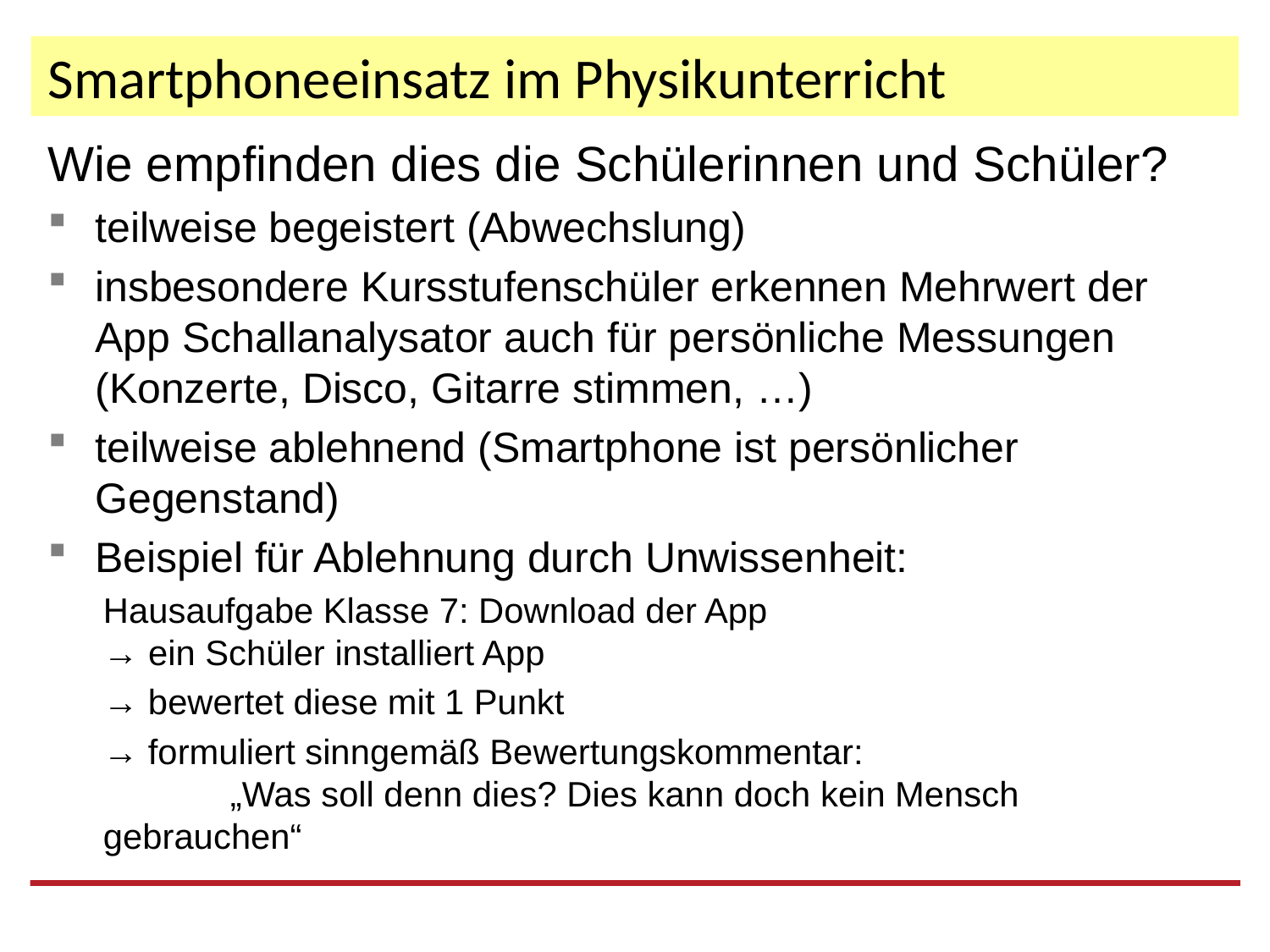

# Smartphoneeinsatz im Physikunterricht
Wie empfinden dies die Schülerinnen und Schüler?
teilweise begeistert (Abwechslung)
insbesondere Kursstufenschüler erkennen Mehrwert der App Schallanalysator auch für persönliche Messungen (Konzerte, Disco, Gitarre stimmen, …)
teilweise ablehnend (Smartphone ist persönlicher Gegenstand)
Beispiel für Ablehnung durch Unwissenheit:
Hausaufgabe Klasse 7: Download der App
→ ein Schüler installiert App
→ bewertet diese mit 1 Punkt
→ formuliert sinngemäß Bewertungskommentar:
	„Was soll denn dies? Dies kann doch kein Mensch gebrauchen“